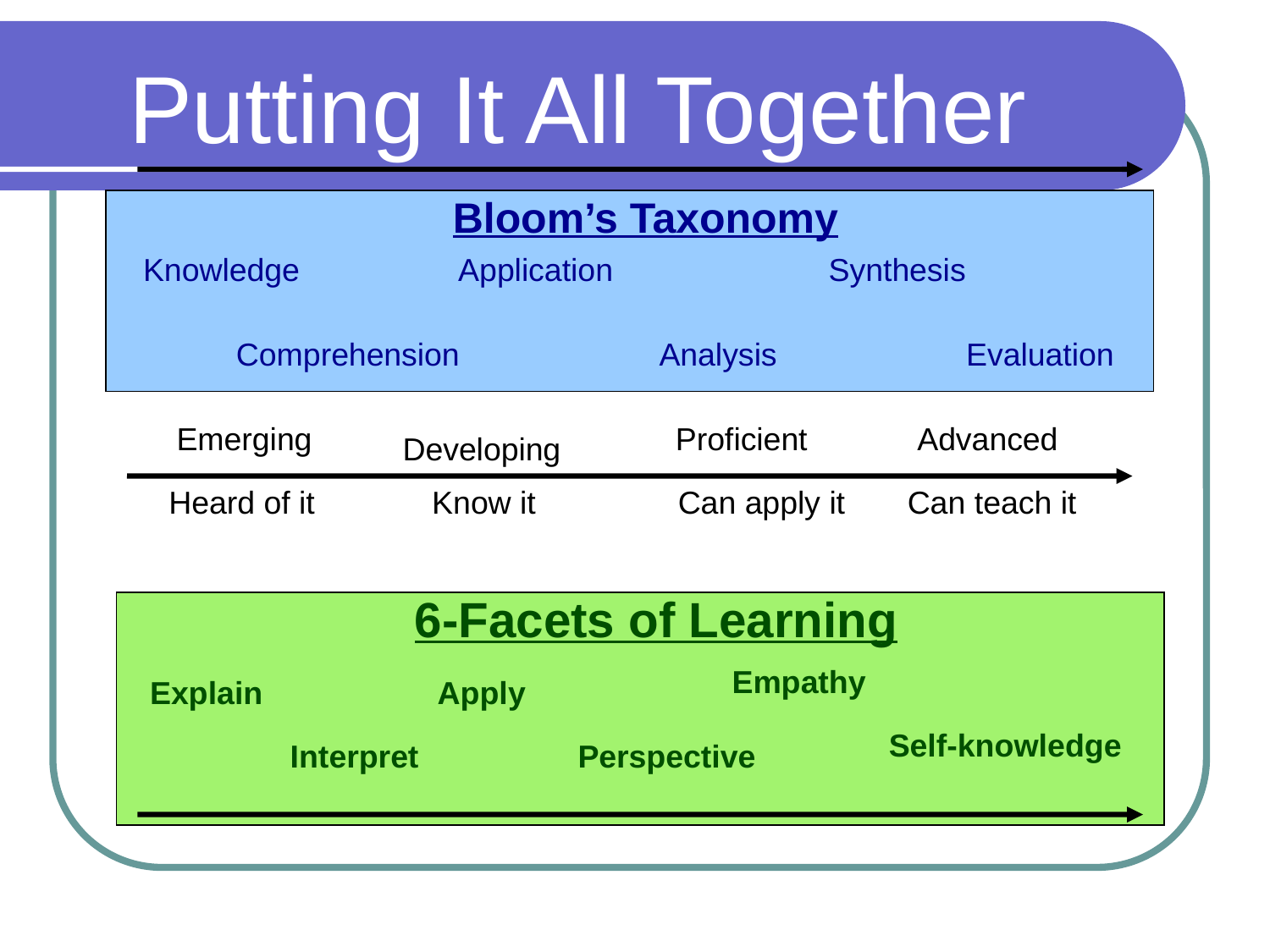

Putting It All Together

Bloom’s Taxonomy
Knowledge
Application
Synthesis
Comprehension
Analysis
Evaluation

Emerging
Proficient
Advanced
Developing

Heard of it
Know it
Can apply it
Can teach it
6-Facets of Learning

Empathy
Explain
Apply
Self-knowledge
Interpret
Perspective